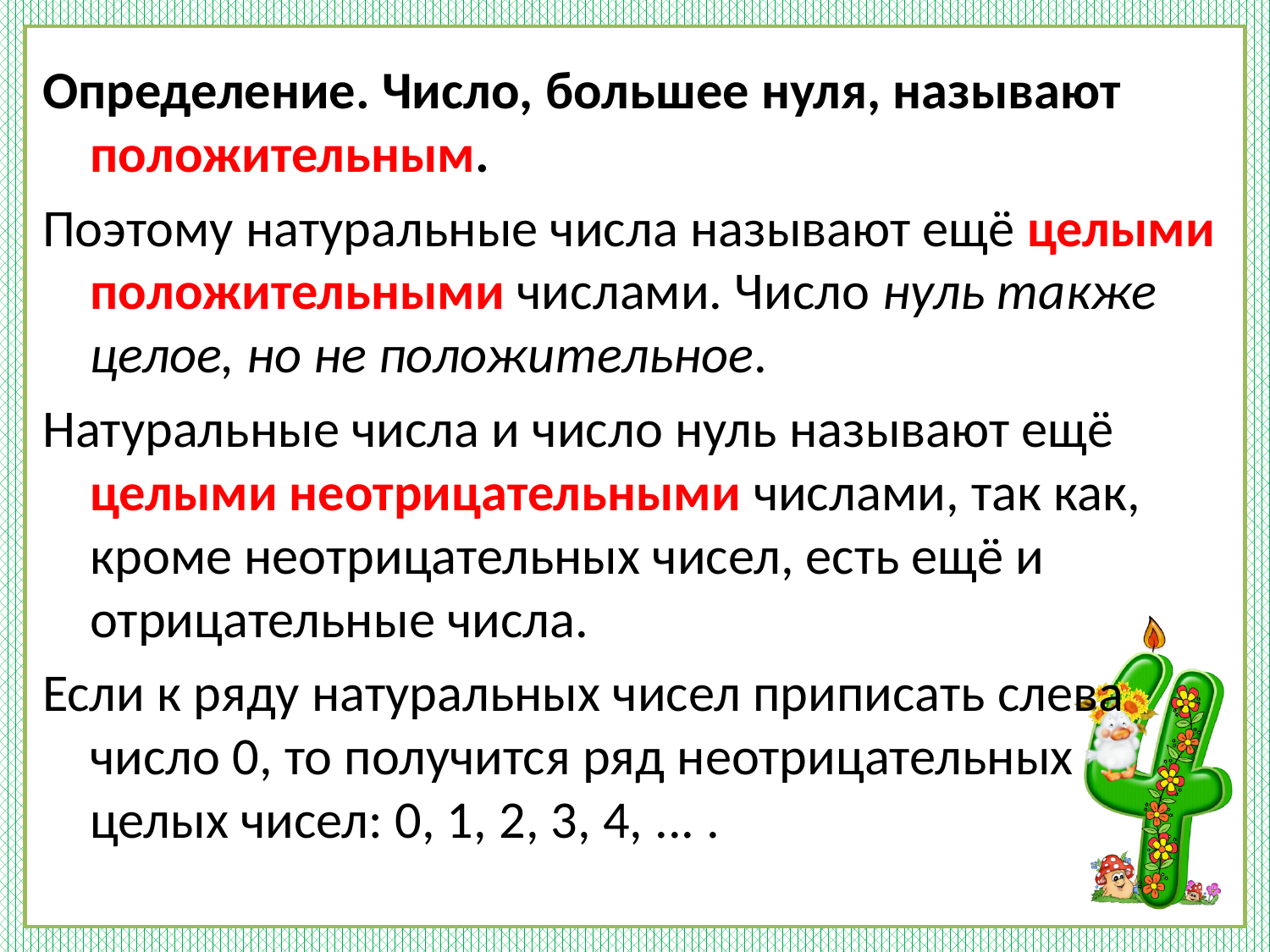

Определение. Число, большее нуля, называют положительным.
Поэтому натуральные числа называют ещё целыми положительными числами. Число нуль также целое, но не положительное.
Натуральные числа и число нуль называют ещё целыми неотрицательными числами, так как, кроме неотрицательных чисел, есть ещё и отрицательные числа.
Если к ряду натуральных чисел приписать слева число 0, то получится ряд неотрицательных целых чисел: 0, 1, 2, 3, 4, ... .